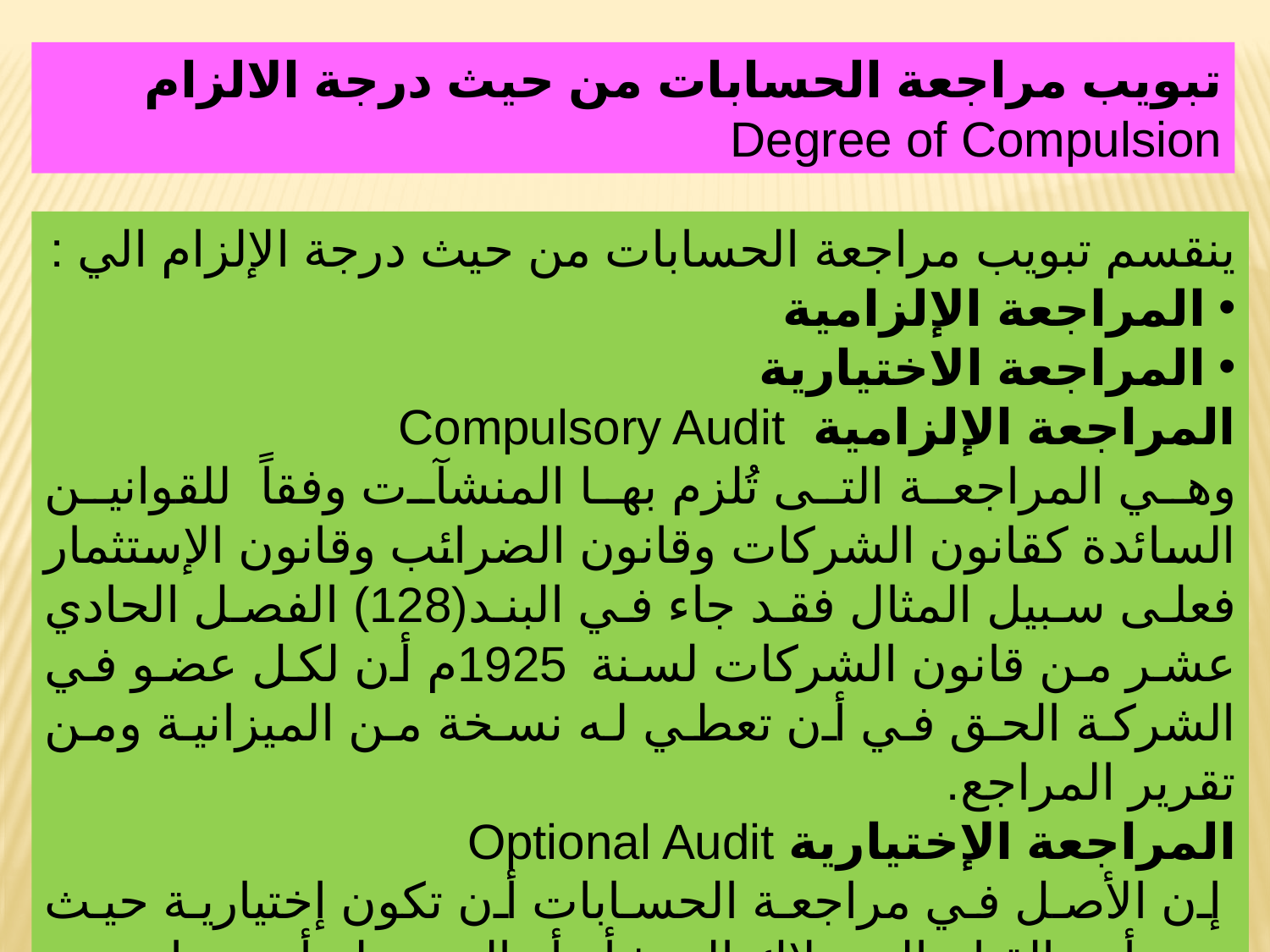

تبويب مراجعة الحسابات من حيث درجة الالزام  Degree of Compulsion
ينقسم تبويب مراجعة الحسابات من حيث درجة الإلزام الي :
المراجعة الإلزامية
المراجعة الاختيارية
المراجعة الإلزامية  Compulsory Audit
وهي المراجعة التى تُلزم بها المنشآت وفقاً  للقوانين السائدة كقانون الشركات وقانون الضرائب وقانون الإستثمار فعلى سبيل المثال فقد جاء في البند(128) الفصل الحادي عشر من قانون الشركات لسنة 1925م أن لكل عضو في الشركة الحق في أن تعطي له نسخة من الميزانية ومن تقرير المراجع.
المراجعة الإختيارية Optional Audit
 إن الأصل في مراجعة الحسابات أن تكون إختيارية حيث يعود أمر القيام إلى ملاك المنشأة أو إلى حملة أسهمها .